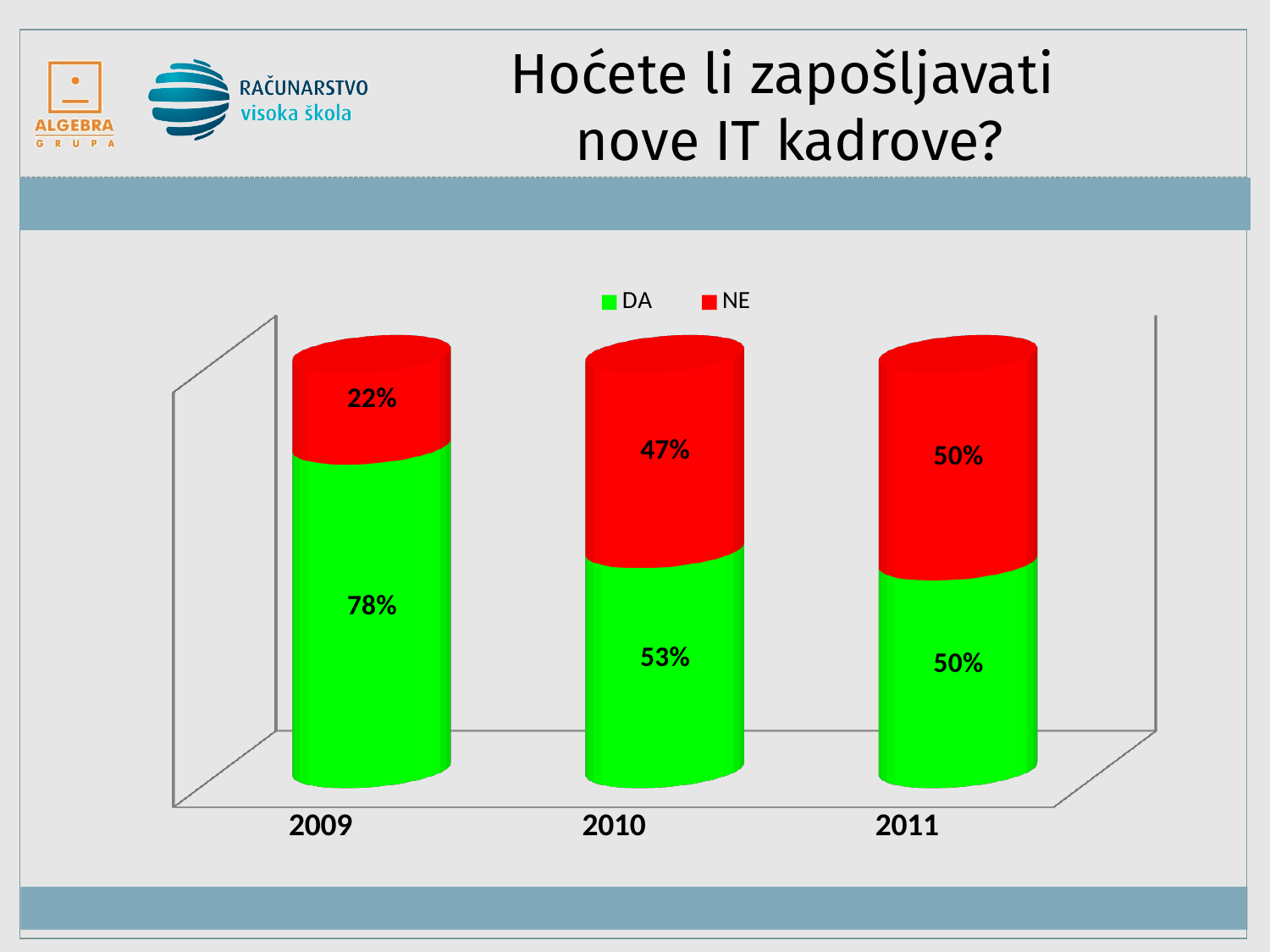

# Hoćete li zapošljavati nove IT kadrove?

[unsupported chart]